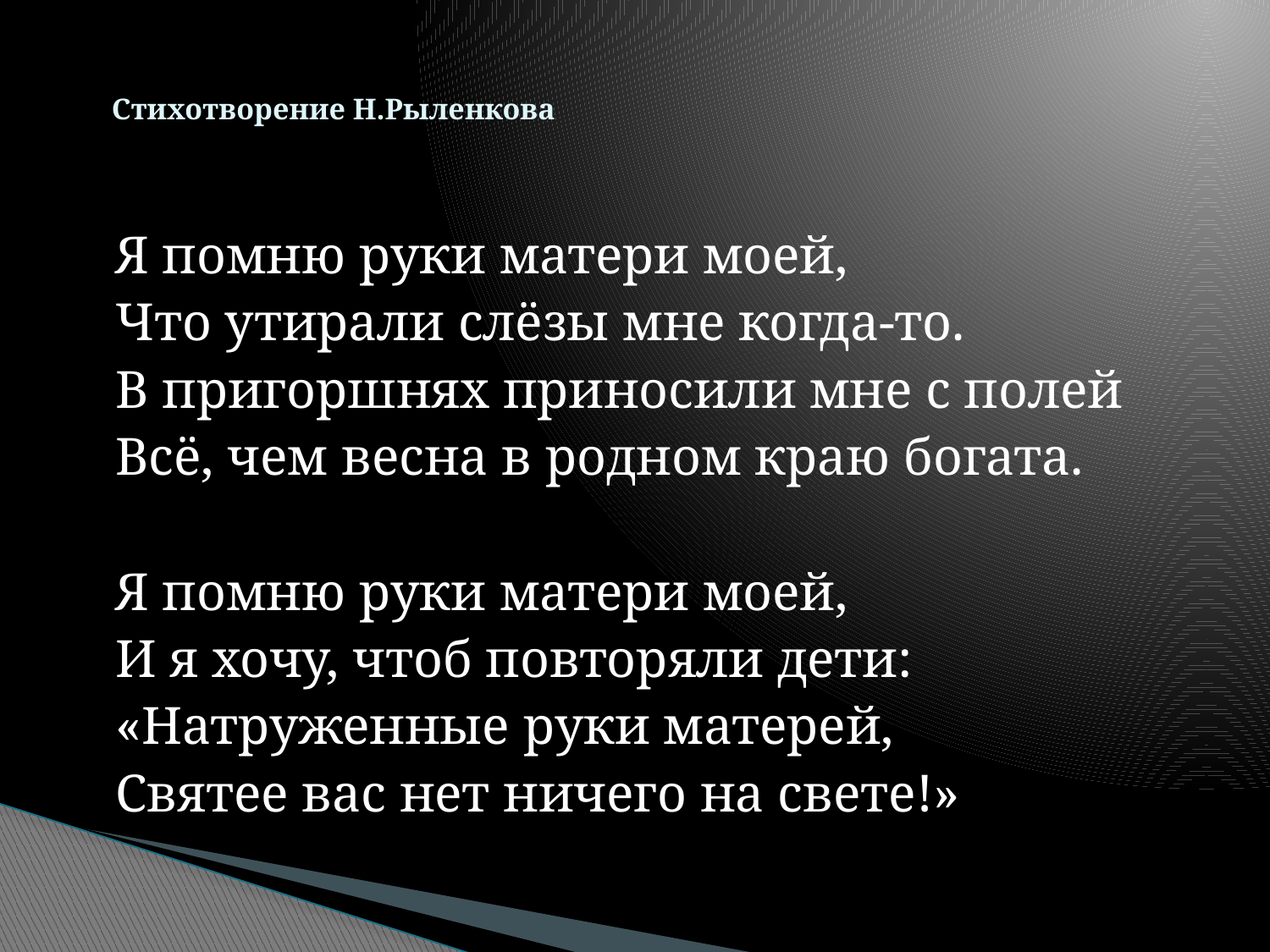

# Стихотворение Н.Рыленкова

Я помню руки матери моей,
Что утирали слёзы мне когда-то.
В пригоршнях приносили мне с полей
Всё, чем весна в родном краю богата.

Я помню руки матери моей,
И я хочу, чтоб повторяли дети:
«Натруженные руки матерей,
Святее вас нет ничего на свете!»